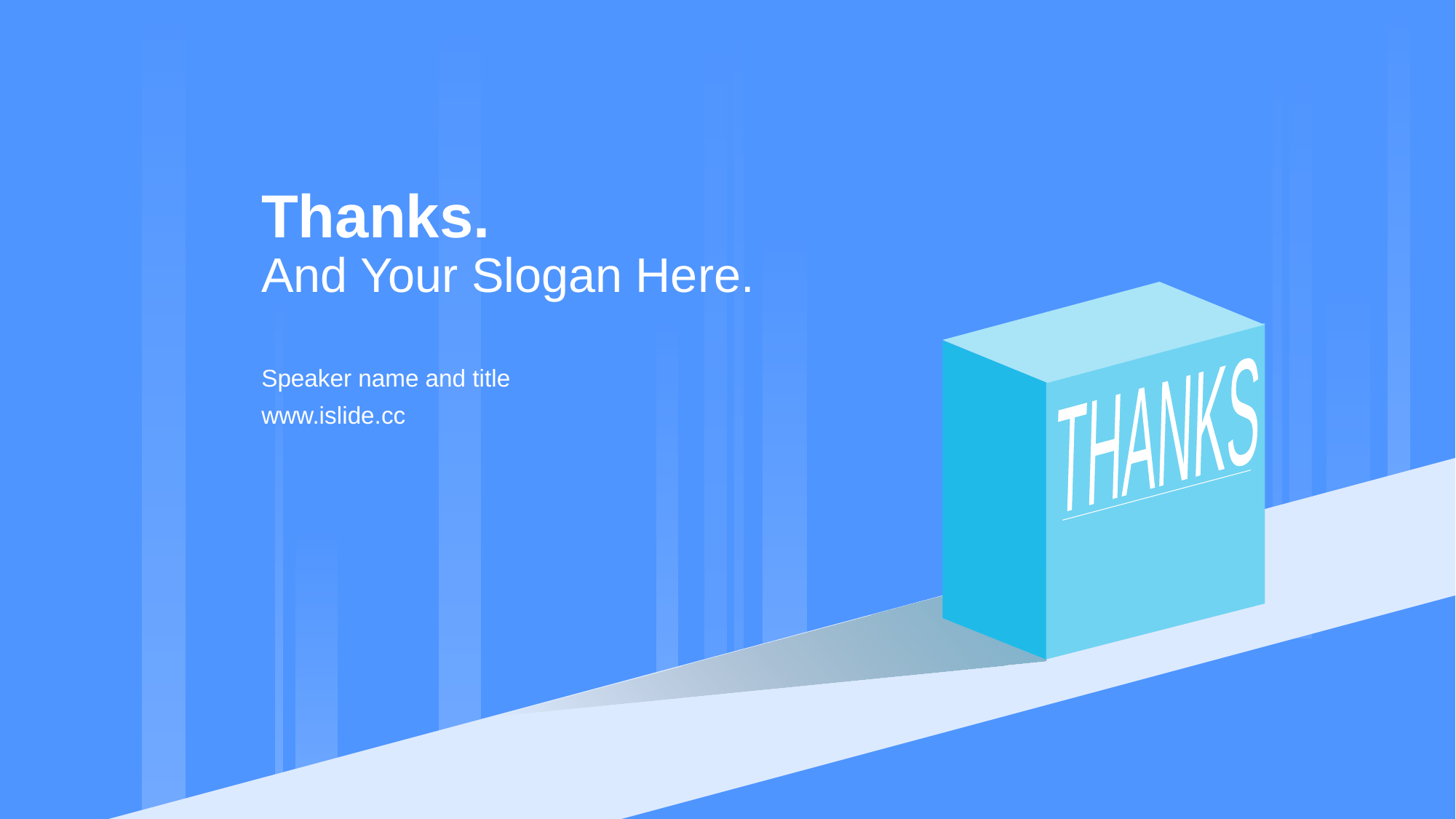

Thanks.
And Your Slogan Here.
Speaker name and title
THANKS
www.islide.cc